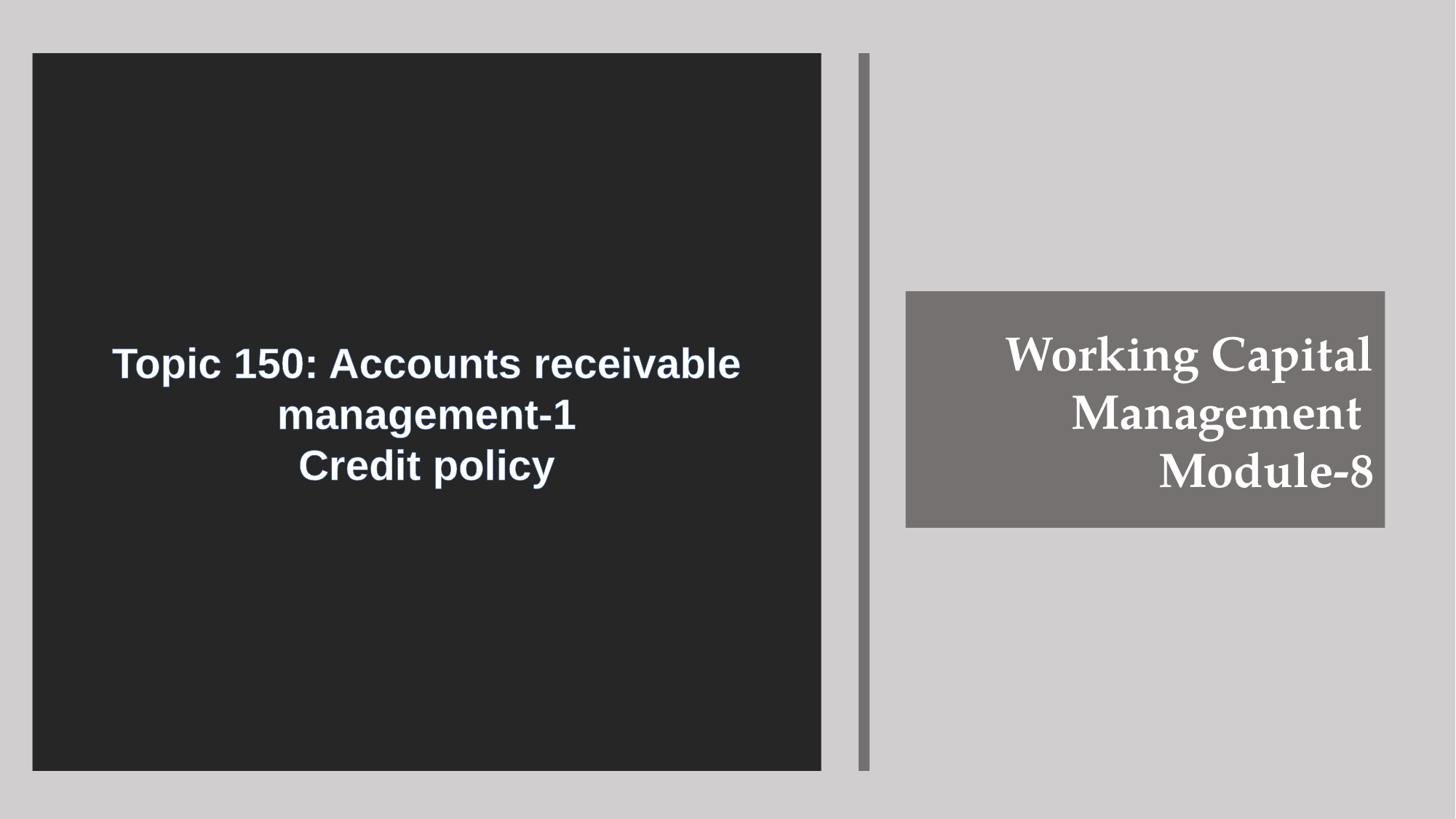

Topic 150: Accounts receivable management-1
Credit policy
Working Capital Management
Module-8